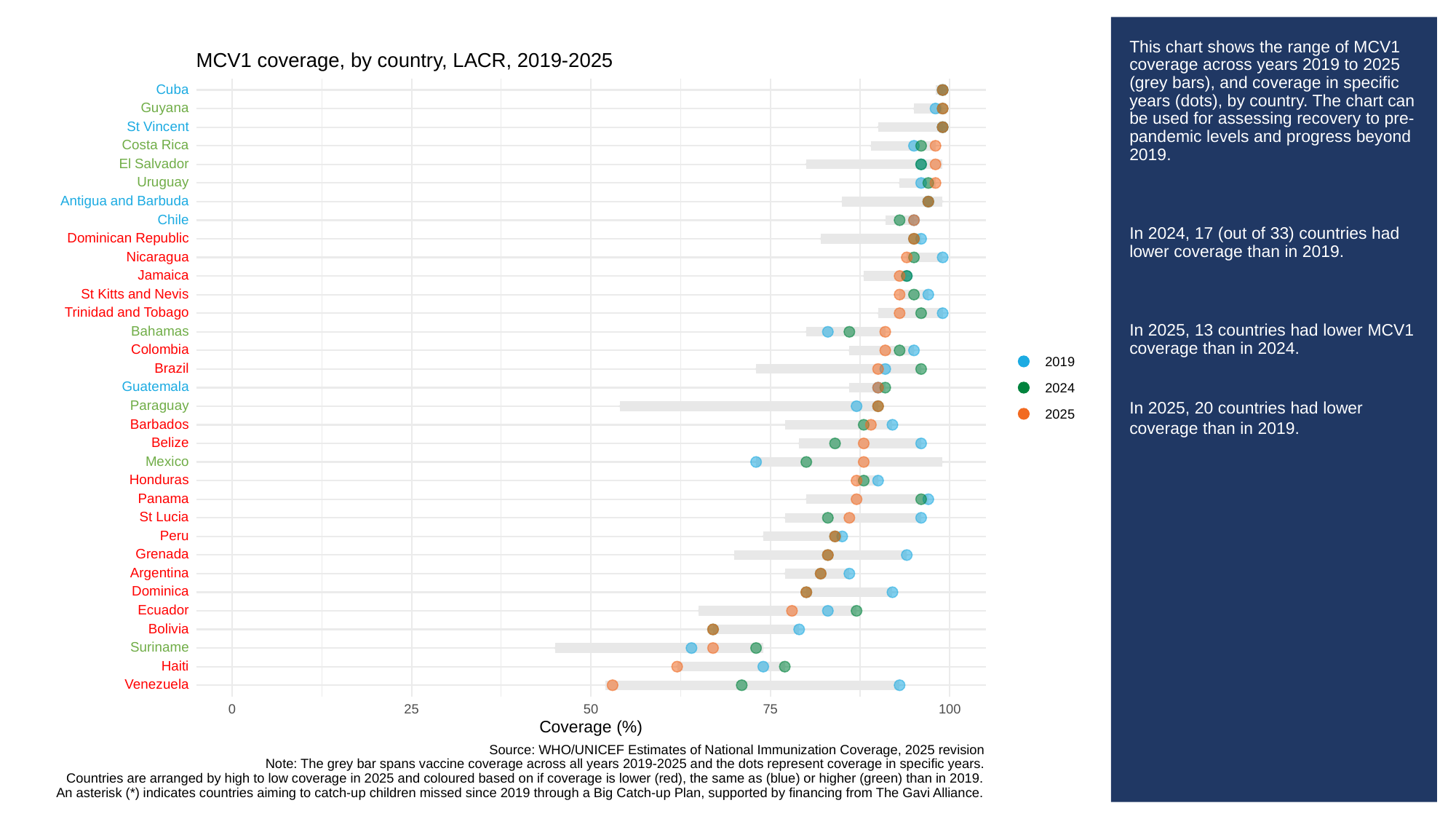

# This chart shows the range of MCV1 coverage across years 2019 to 2025 (grey bars), and coverage in specific years (dots), by country. The chart can be used for assessing recovery to pre-pandemic levels and progress beyond 2019.

In 2024, 17 (out of 33) countries had lower coverage than in 2019.

In 2025, 13 countries had lower MCV1 coverage than in 2024.

In 2025, 20 countries had lower coverage than in 2019.

MCV1 coverage, by country, LACR, 2019-2025

Cuba

Guyana

St
Vincent

Costa
Rica

El
Salvador

Uruguay

Antigua
and
Barbuda

Chile

Dominican
Republic

Nicaragua

Jamaica

St
Kitts
and
Nevis

Trinidad
and
Tobago

Bahamas

Colombia

2019
Brazil

Guatemala

2024

Paraguay

2025
Barbados

Belize

Mexico

Honduras

Panama

St
Lucia

Peru

Grenada

Argentina

Dominica

Ecuador

Bolivia

Suriname

Haiti

Venezuela

0
25
50
75
100
Coverage (%)
Source: WHO/UNICEF Estimates of National Immunization Coverage, 2025 revision
Note: The grey bar spans vaccine coverage across all years 2019-2025 and the dots represent coverage in specific years.
Countries are arranged by high to low coverage in 2025 and coloured based on if coverage is lower (red), the same as (blue) or higher (green) than in 2019.
An asterisk (*) indicates countries aiming to catch-up children missed since 2019 through a Big Catch-up Plan, supported by financing from The Gavi Alliance.